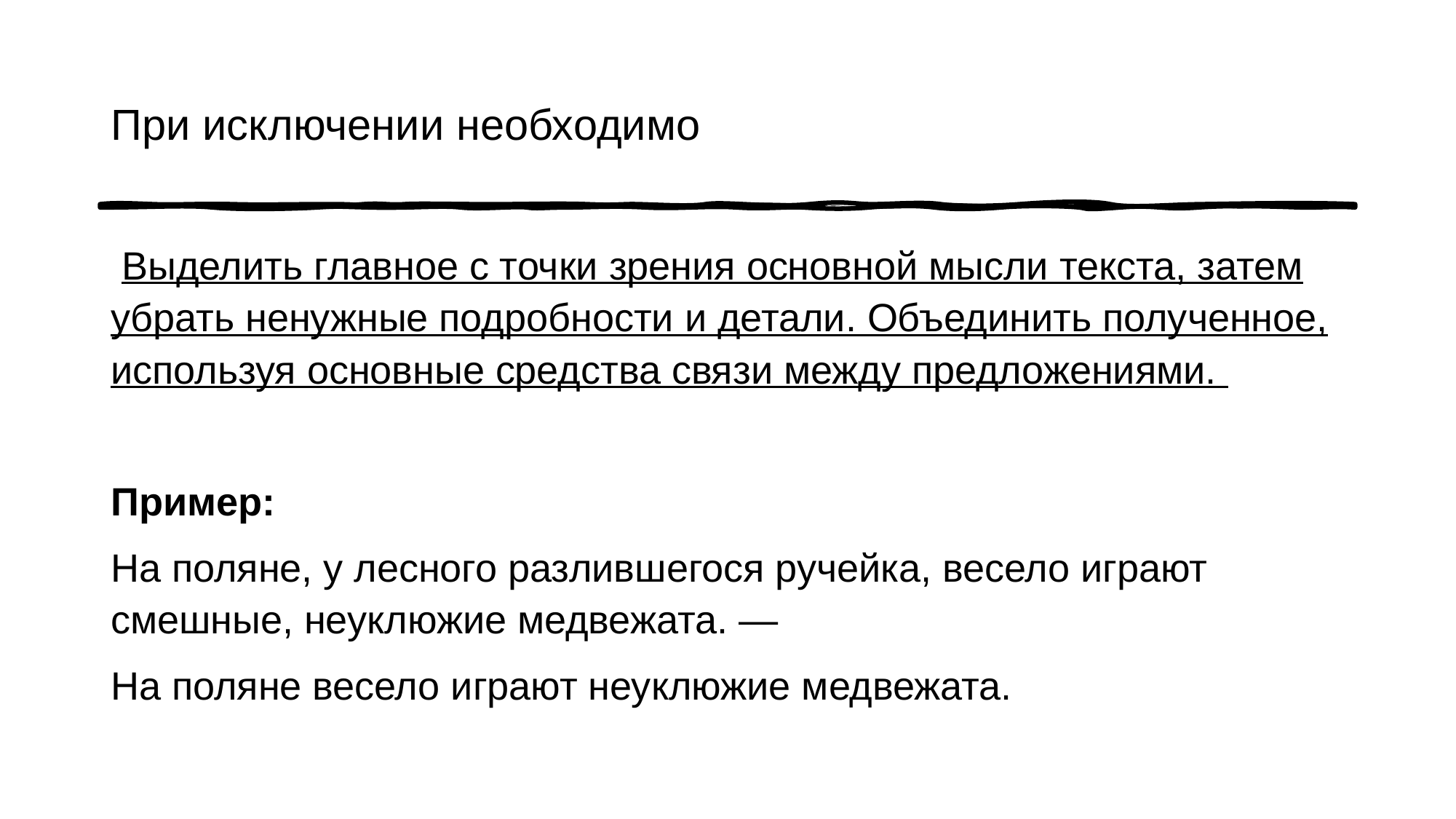

# При исключении необходимо
 Выделить главное с точки зрения основной мысли текста, затем убрать ненужные подробности и детали. Объединить полученное, используя основные средства связи между предложениями.

Пример:
На поляне, у лесного разлившегося ручейка, весело играют смешные, неуклюжие медвежата. —
На поляне весело играют неуклюжие медвежата.